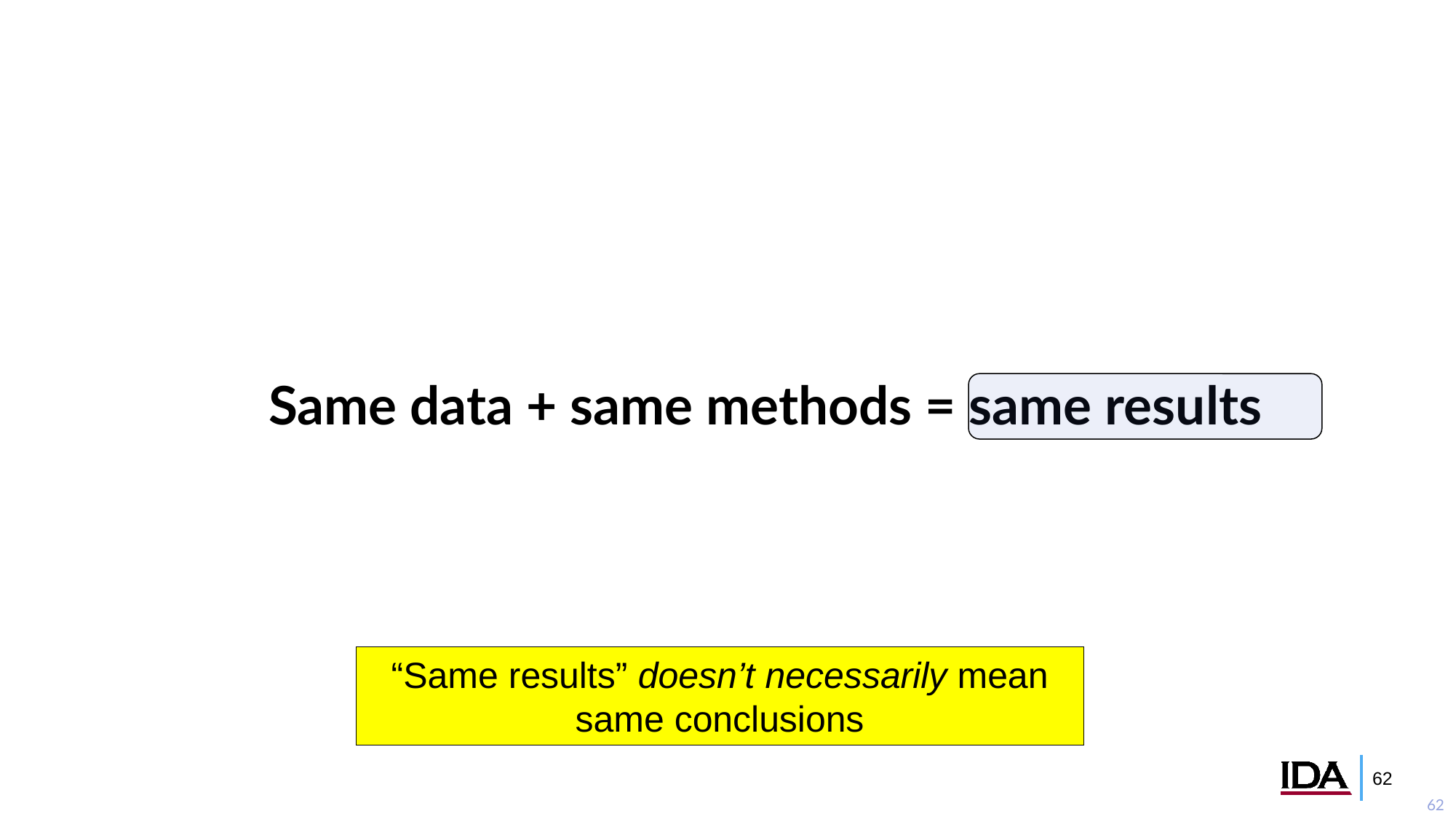

Same data + same methods = same results

“Same results” doesn’t necessarily mean same conclusions
62